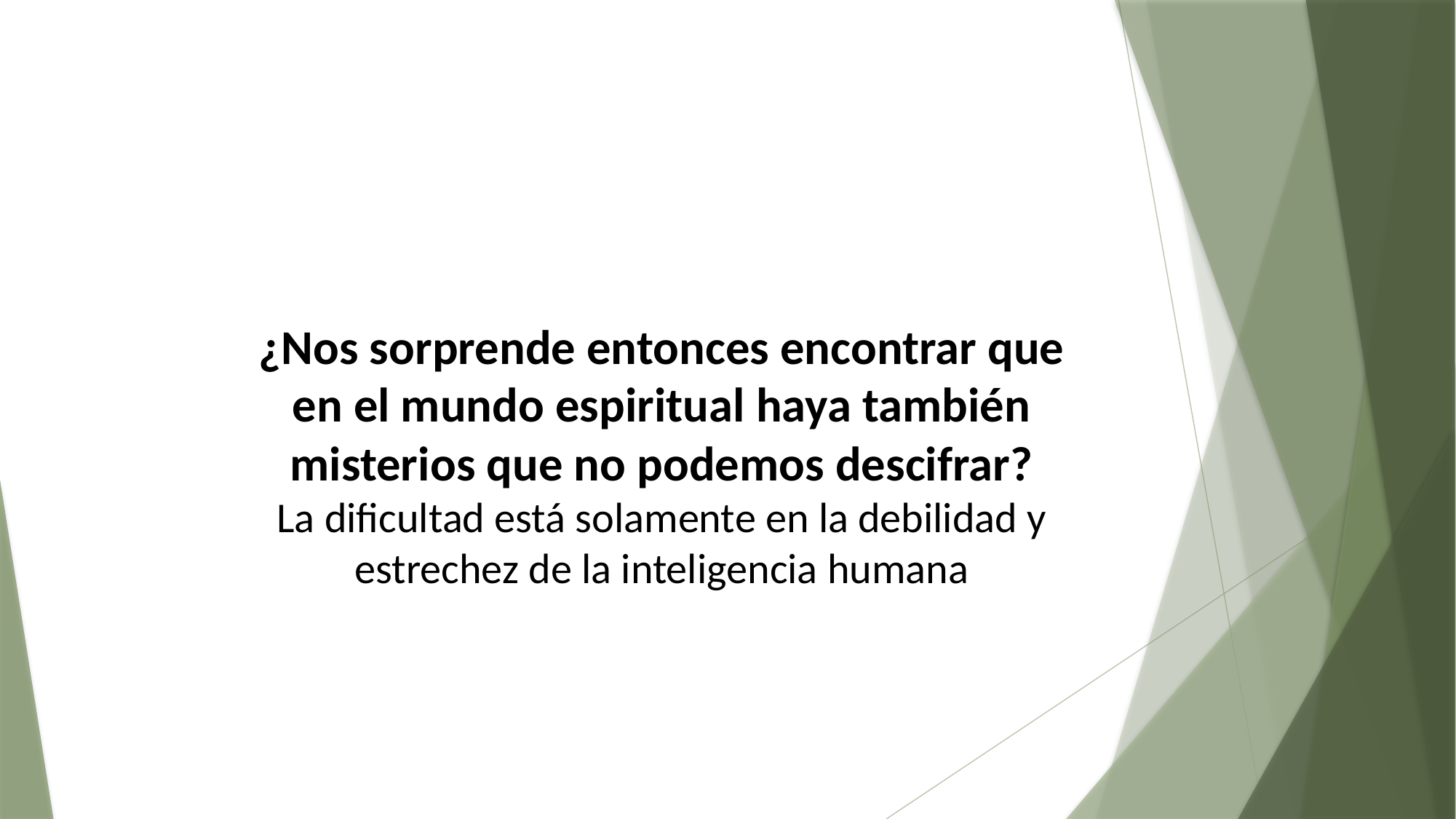

¿Nos sorprende entonces encontrar que en el mundo espiritual haya también misterios que no podemos descifrar?
La dificultad está solamente en la debilidad y estrechez de la inteligencia humana